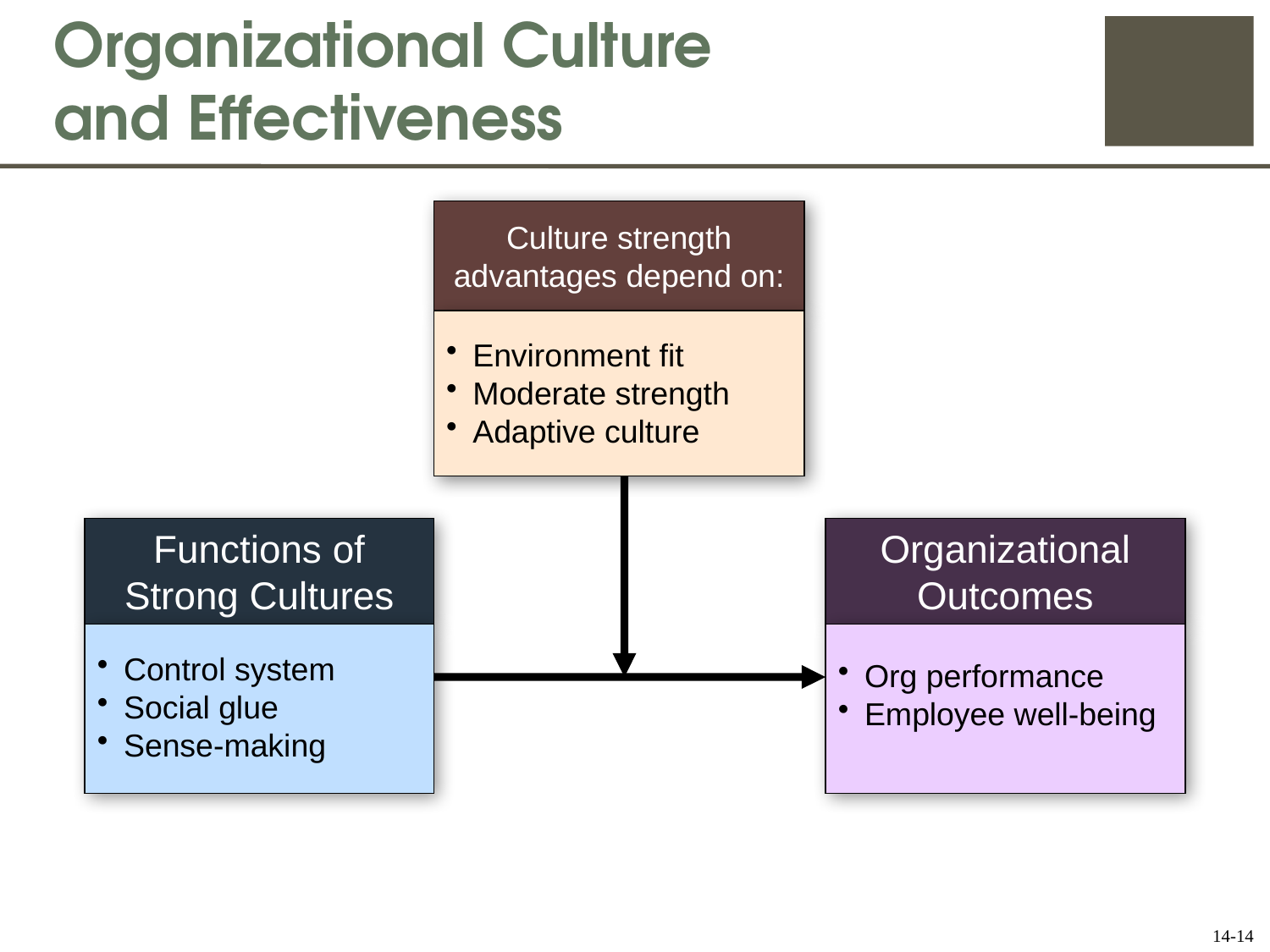

# Organizational Culture and Effectiveness
Culture strength advantages depend on:
Environment fit
Moderate strength
Adaptive culture

Functions of
Strong Cultures
Control system
Social glue
Sense-making
Organizational
Outcomes
Org performance
Employee well-being